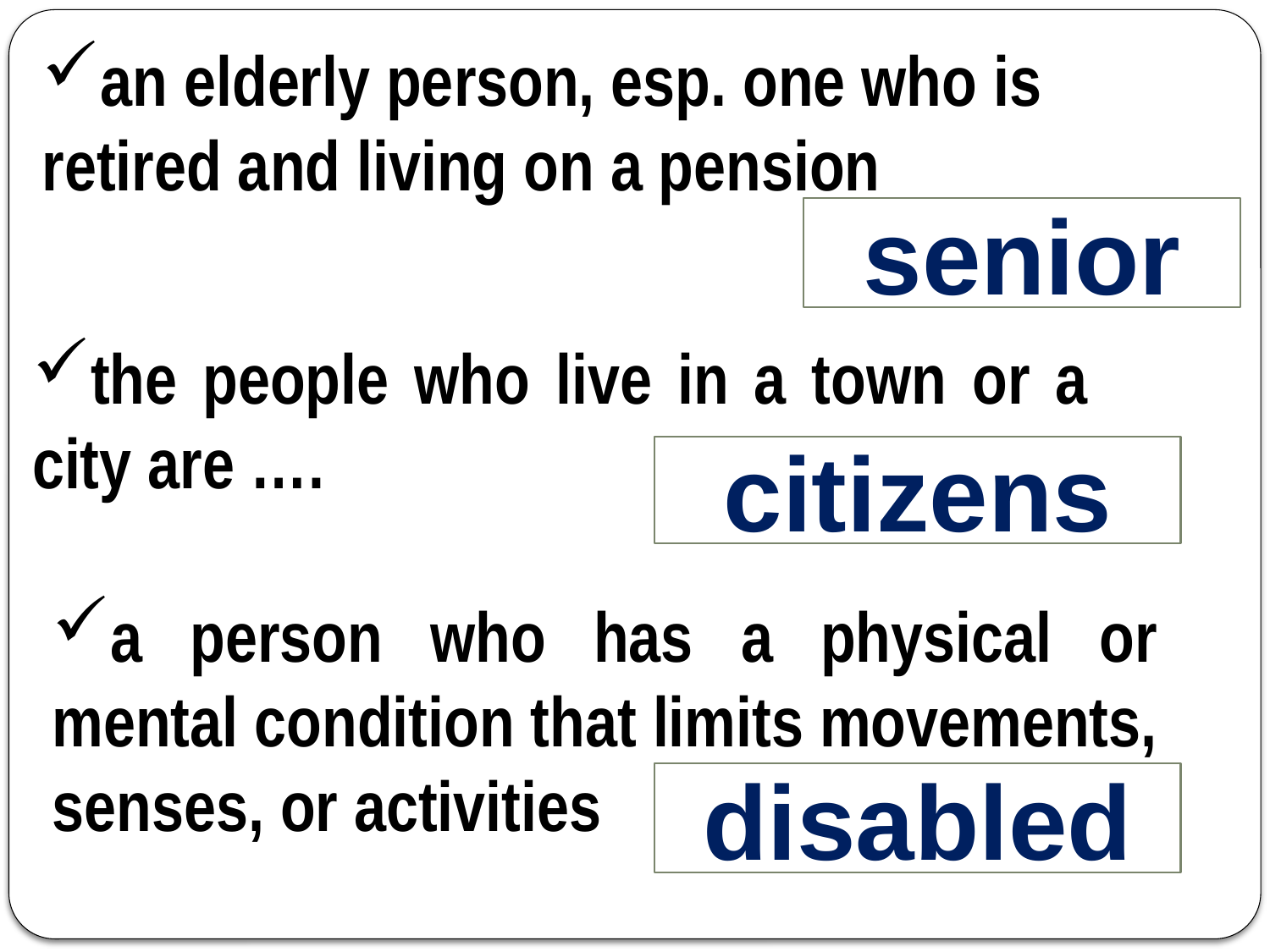

an elderly person, esp. one who is retired and living on a pension
senior
the people who live in a town or a city are ….
citizens
a person who has a physical or mental condition that limits movements, senses, or activities
disabled